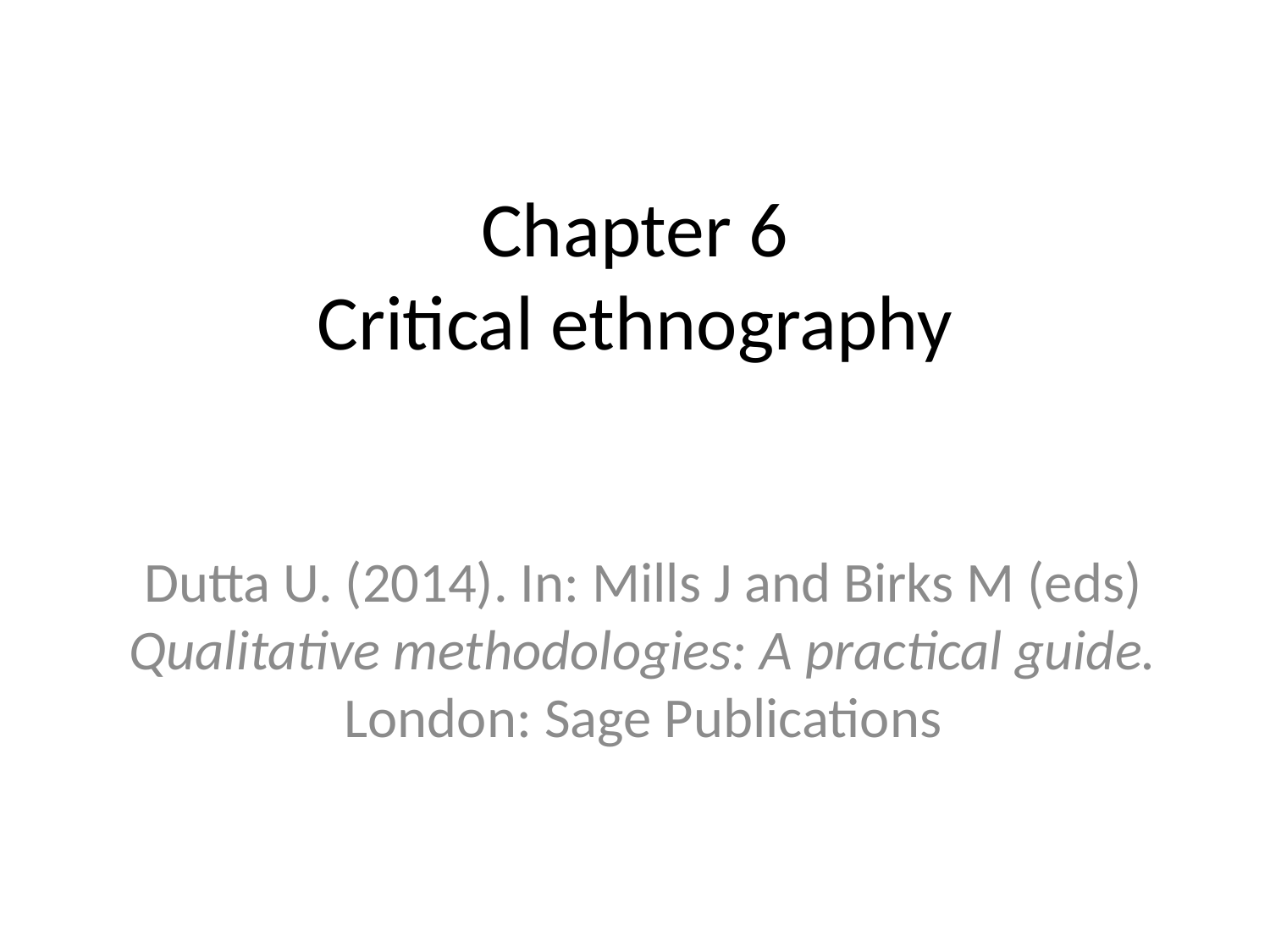

# Chapter 6 Critical ethnography
Dutta U. (2014). In: Mills J and Birks M (eds) Qualitative methodologies: A practical guide. London: Sage Publications